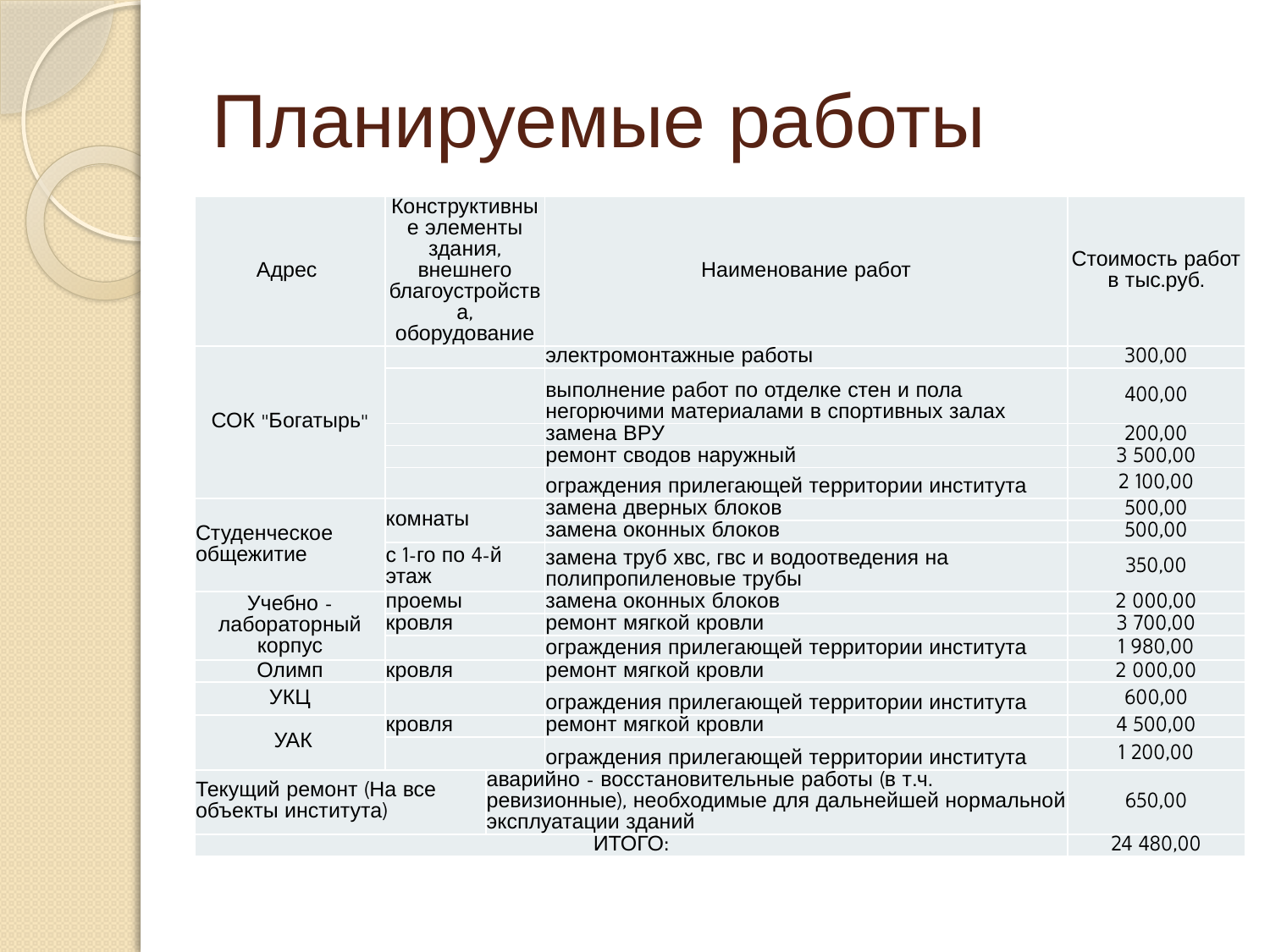

# Планируемые работы
| Адрес | Конструктивные элементы здания, внешнего благоустройства, оборудование |  | Наименование работ | Стоимость работ в тыс.руб. |
| --- | --- | --- | --- | --- |
| СОК "Богатырь" |  |  | электромонтажные работы | 300,00 |
|  |  |  | выполнение работ по отделке стен и пола негорючими материалами в спортивных залах | 400,00 |
|  |  |  | замена ВРУ | 200,00 |
|  |  |  | ремонт сводов наружный | 3 500,00 |
|  |  |  | ограждения прилегающей территории института | 2 100,00 |
| Студенческое общежитие | комнаты |  | замена дверных блоков | 500,00 |
|  |  |  | замена оконных блоков | 500,00 |
|  | с 1-го по 4-й этаж |  | замена труб хвс, гвс и водоотведения на полипропиленовые трубы | 350,00 |
| Учебно - лабораторный корпус | проемы |  | замена оконных блоков | 2 000,00 |
|  | кровля |  | ремонт мягкой кровли | 3 700,00 |
|  |  |  | ограждения прилегающей территории института | 1 980,00 |
| Олимп | кровля |  | ремонт мягкой кровли | 2 000,00 |
| УКЦ |  |  | ограждения прилегающей территории института | 600,00 |
| УАК | кровля |  | ремонт мягкой кровли | 4 500,00 |
|  |  |  | ограждения прилегающей территории института | 1 200,00 |
| Текущий ремонт (На все объекты института) |  | аварийно - восстановительные работы (в т.ч. ревизионные), необходимые для дальнейшей нормальной эксплуатации зданий |  | 650,00 |
| ИТОГО: |  |  |  | 24 480,00 |